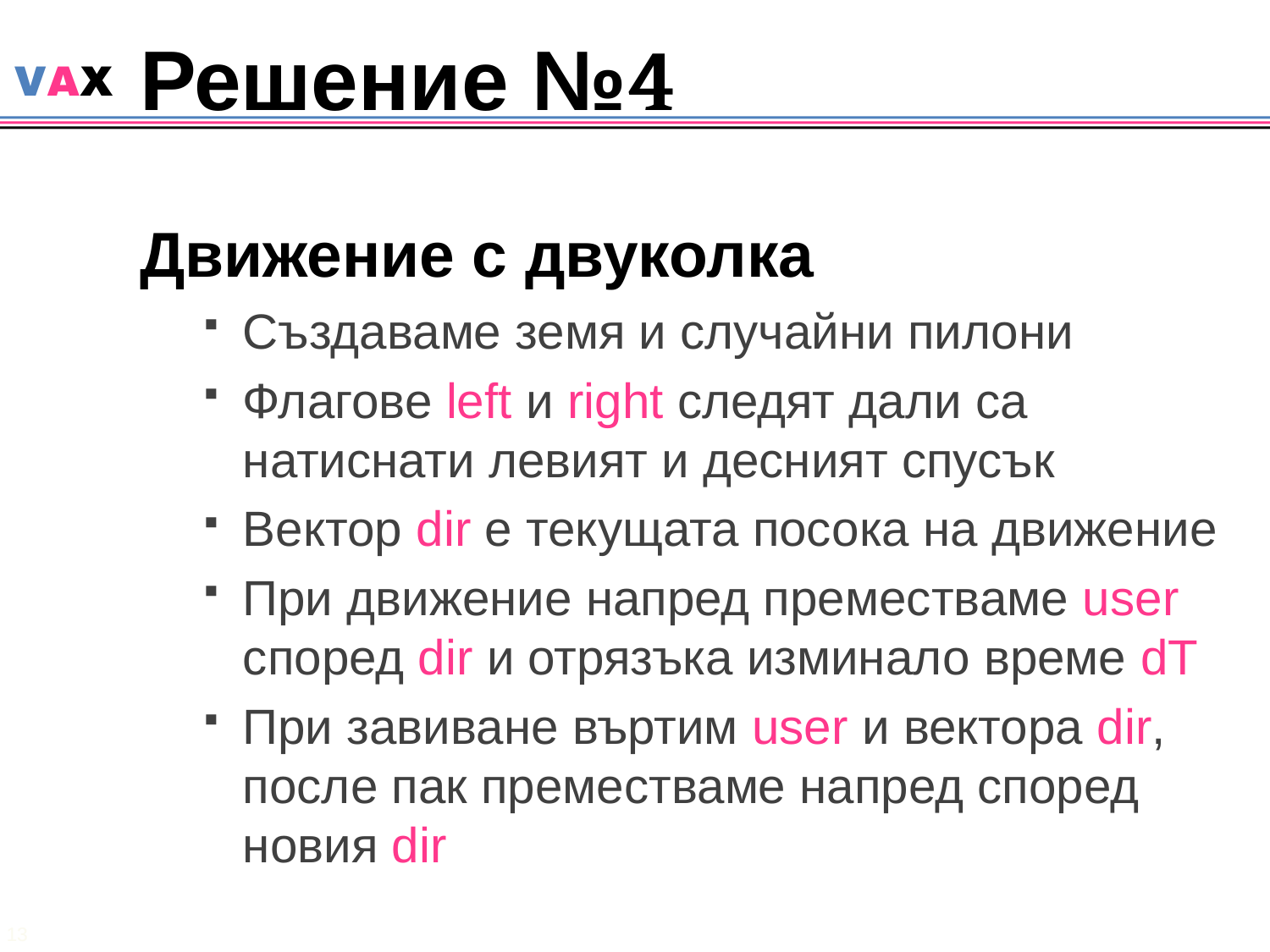

# Решение №4
Движение с двуколка
Създаваме земя и случайни пилони
Флагове left и right следят дали са натиснати левият и десният спусък
Вектор dir е текущата посока на движение
При движение напред преместваме user според dir и отрязъка изминало време dT
При завиване въртим user и вектора dir, после пак преместваме напред според новия dir